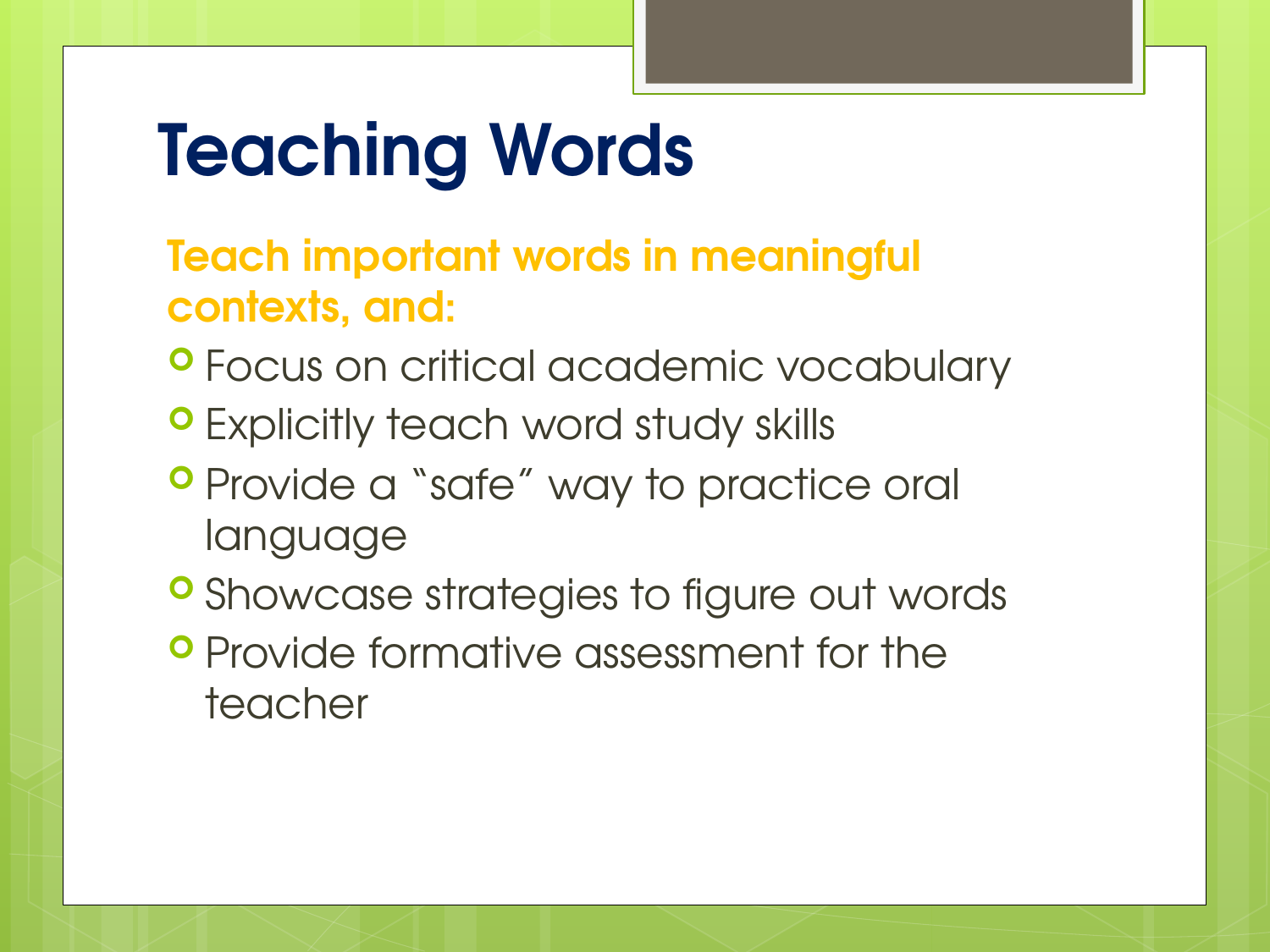

# Teaching Words
Teach important words in meaningful contexts, and:
Focus on critical academic vocabulary
Explicitly teach word study skills
Provide a “safe” way to practice oral language
Showcase strategies to figure out words
Provide formative assessment for the teacher